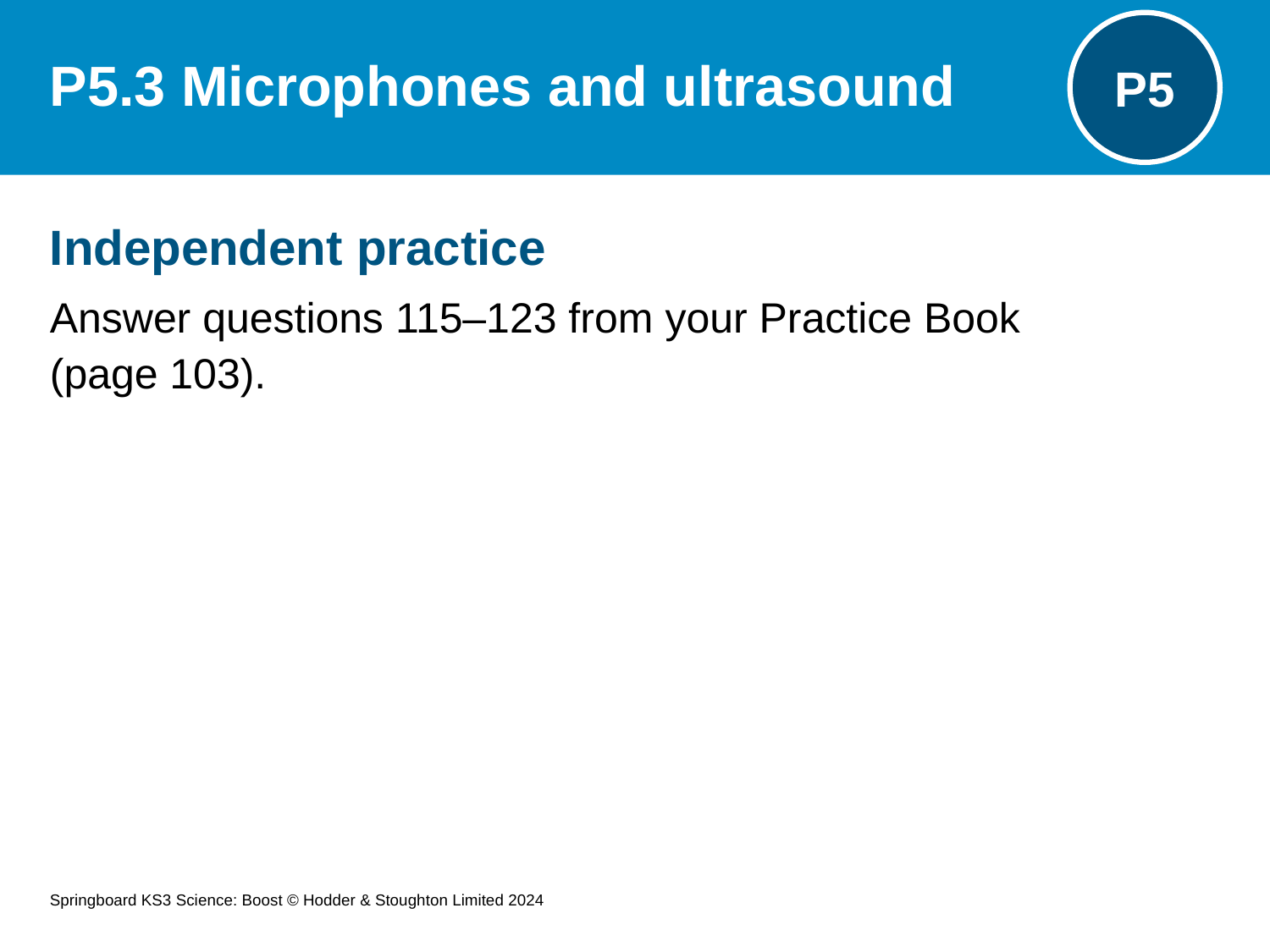

# P5.3 Microphones and ultrasound
P5
Independent practice
Answer questions 115–123 from your Practice Book
(page 103).

Springboard KS3 Science: Boost © Hodder & Stoughton Limited 2024